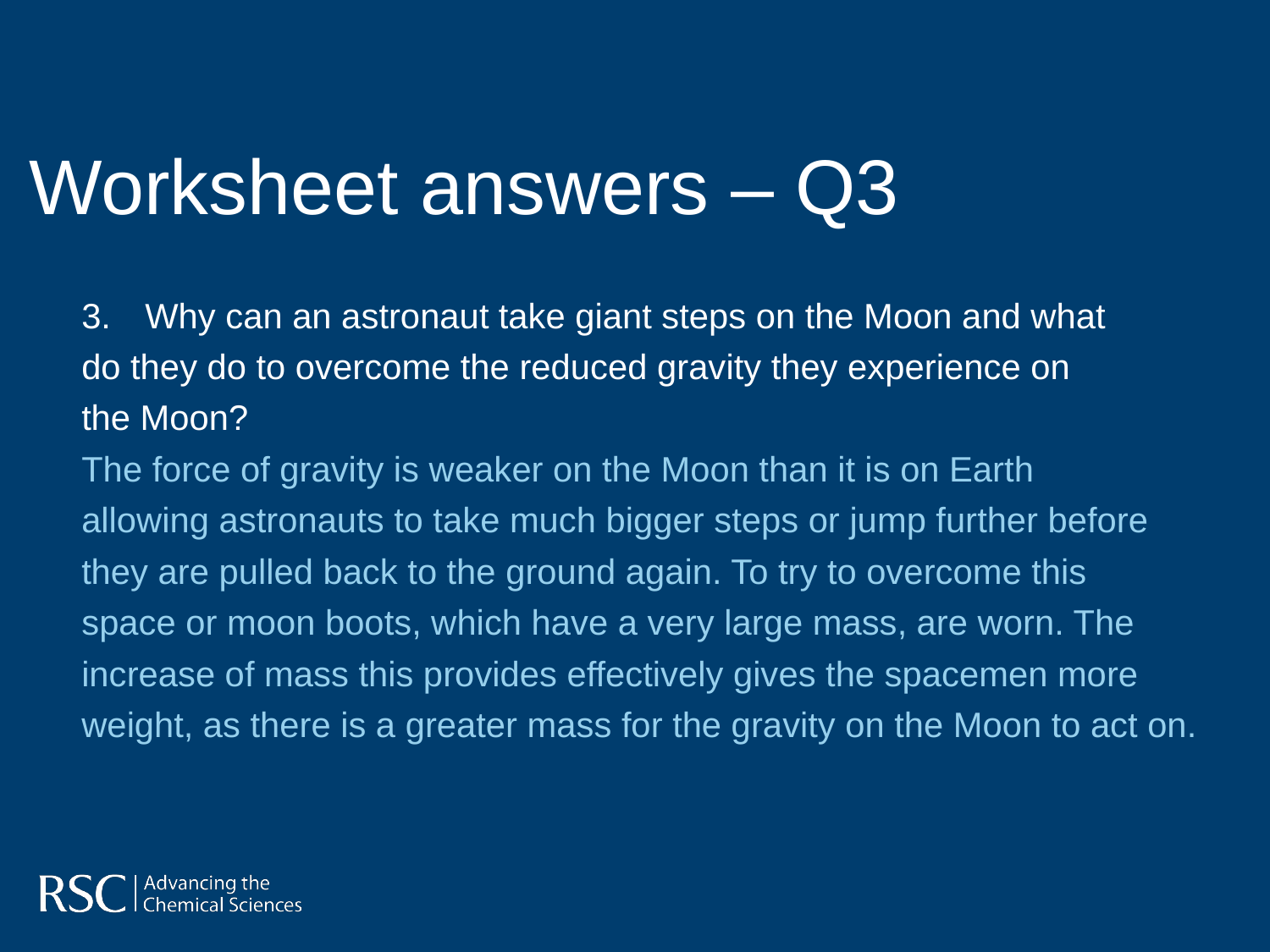

Worksheet answers – Q3

Why can an astronaut take giant steps on the Moon and what
do they do to overcome the reduced gravity they experience on
the Moon?
The force of gravity is weaker on the Moon than it is on Earth
allowing astronauts to take much bigger steps or jump further before
they are pulled back to the ground again. To try to overcome this
space or moon boots, which have a very large mass, are worn. The
increase of mass this provides effectively gives the spacemen more
weight, as there is a greater mass for the gravity on the Moon to act on.